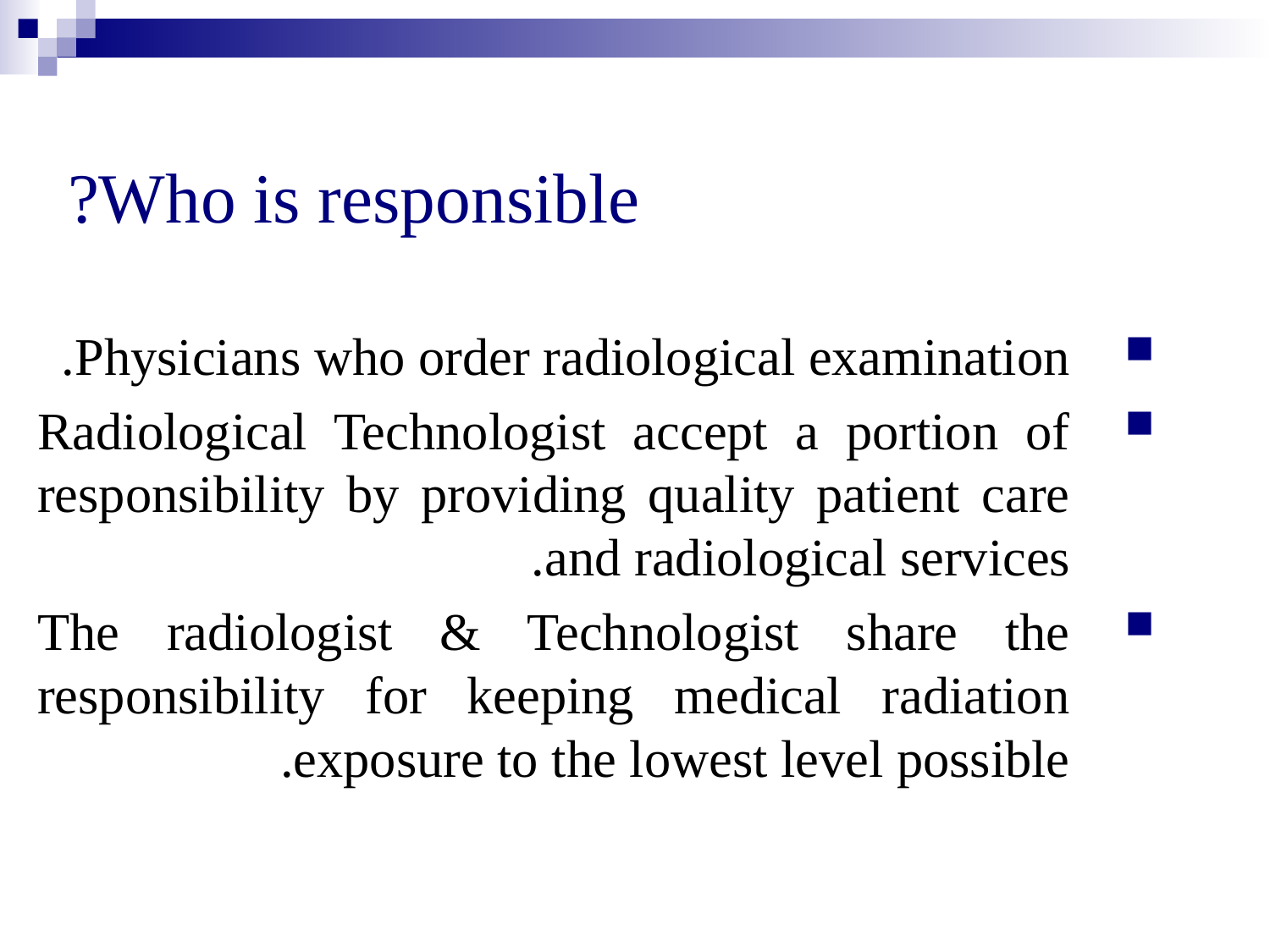

# Who is responsible?
Physicians who order radiological examination.
Radiological Technologist accept a portion of responsibility by providing quality patient care and radiological services.
The radiologist & Technologist share the responsibility for keeping medical radiation exposure to the lowest level possible.